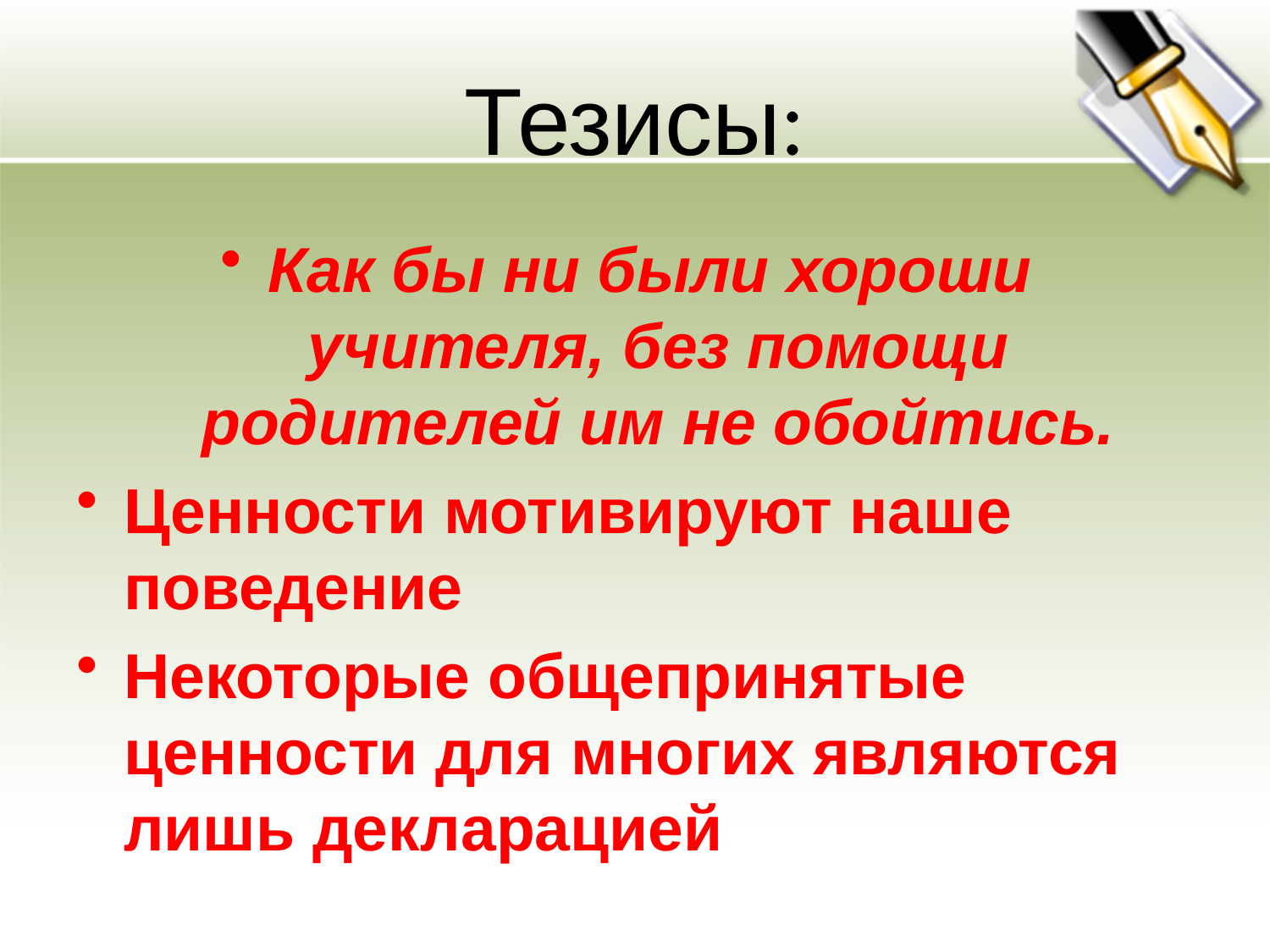

# Тезисы:
Как бы ни были хороши  учителя, без помощи родителей им не обойтись.
Ценности мотивируют наше поведение
Некоторые общепринятые ценности для многих являются лишь декларацией